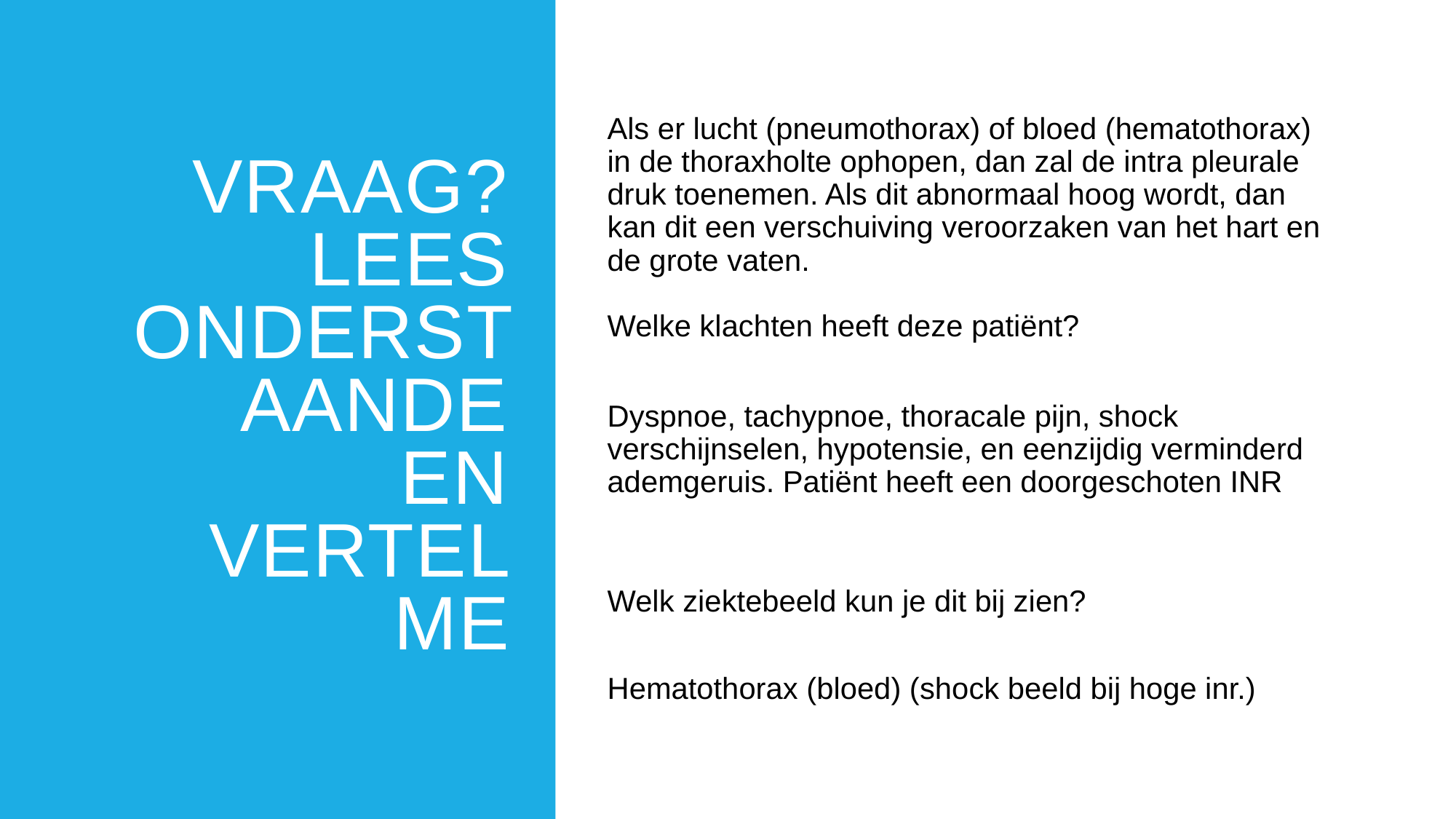

# Vraag? Lees onderstaande en vertel me
Als er lucht (pneumothorax) of bloed (hematothorax) in de thoraxholte ophopen, dan zal de intra pleurale druk toenemen. Als dit abnormaal hoog wordt, dan kan dit een verschuiving veroorzaken van het hart en de grote vaten.
Welke klachten heeft deze patiënt?
Dyspnoe, tachypnoe, thoracale pijn, shock verschijnselen, hypotensie, en eenzijdig verminderd ademgeruis. Patiënt heeft een doorgeschoten INR
Welk ziektebeeld kun je dit bij zien?
Hematothorax (bloed) (shock beeld bij hoge inr.)